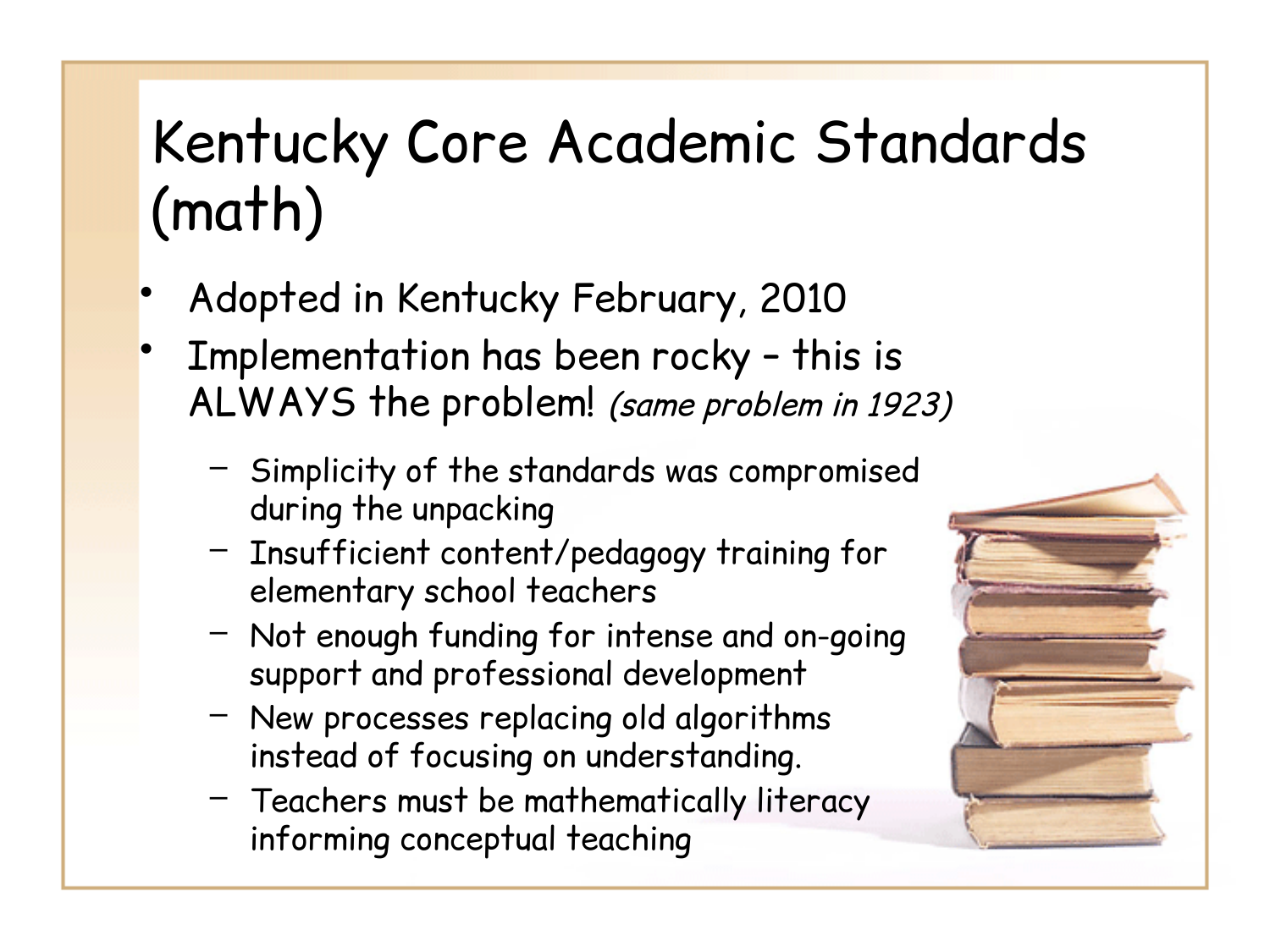

# Kentucky Core Academic Standards (math)
Adopted in Kentucky February, 2010
Implementation has been rocky – this is ALWAYS the problem! (same problem in 1923)
Simplicity of the standards was compromised during the unpacking
Insufficient content/pedagogy training for elementary school teachers
Not enough funding for intense and on-going support and professional development
New processes replacing old algorithms instead of focusing on understanding.
Teachers must be mathematically literacy informing conceptual teaching